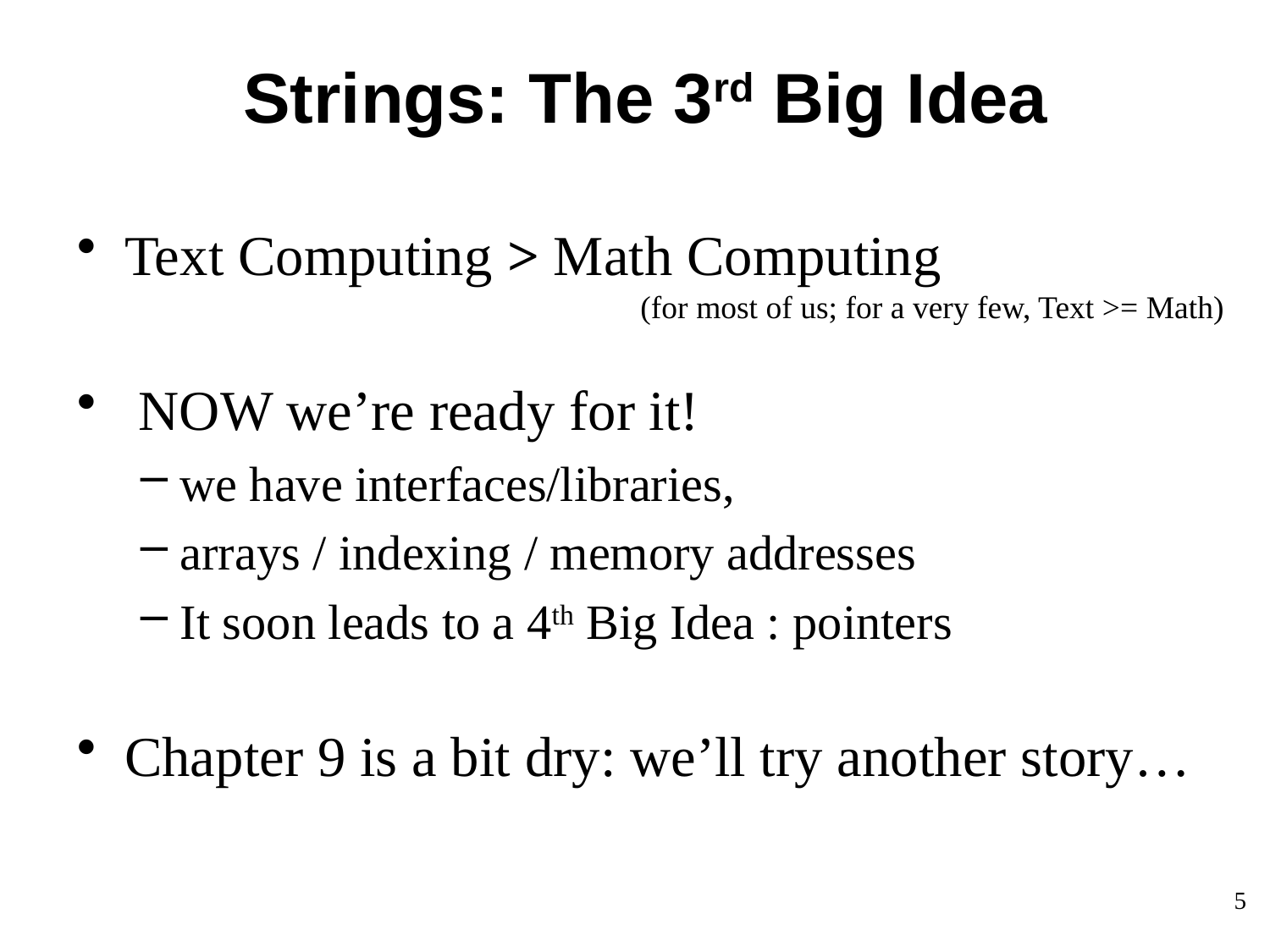

# Strings: The 3rd Big Idea
Text Computing > Math Computing
				 (for most of us; for a very few, Text >= Math)
 NOW we’re ready for it!
we have interfaces/libraries,
arrays / indexing / memory addresses
It soon leads to a 4th Big Idea : pointers
Chapter 9 is a bit dry: we’ll try another story…
5